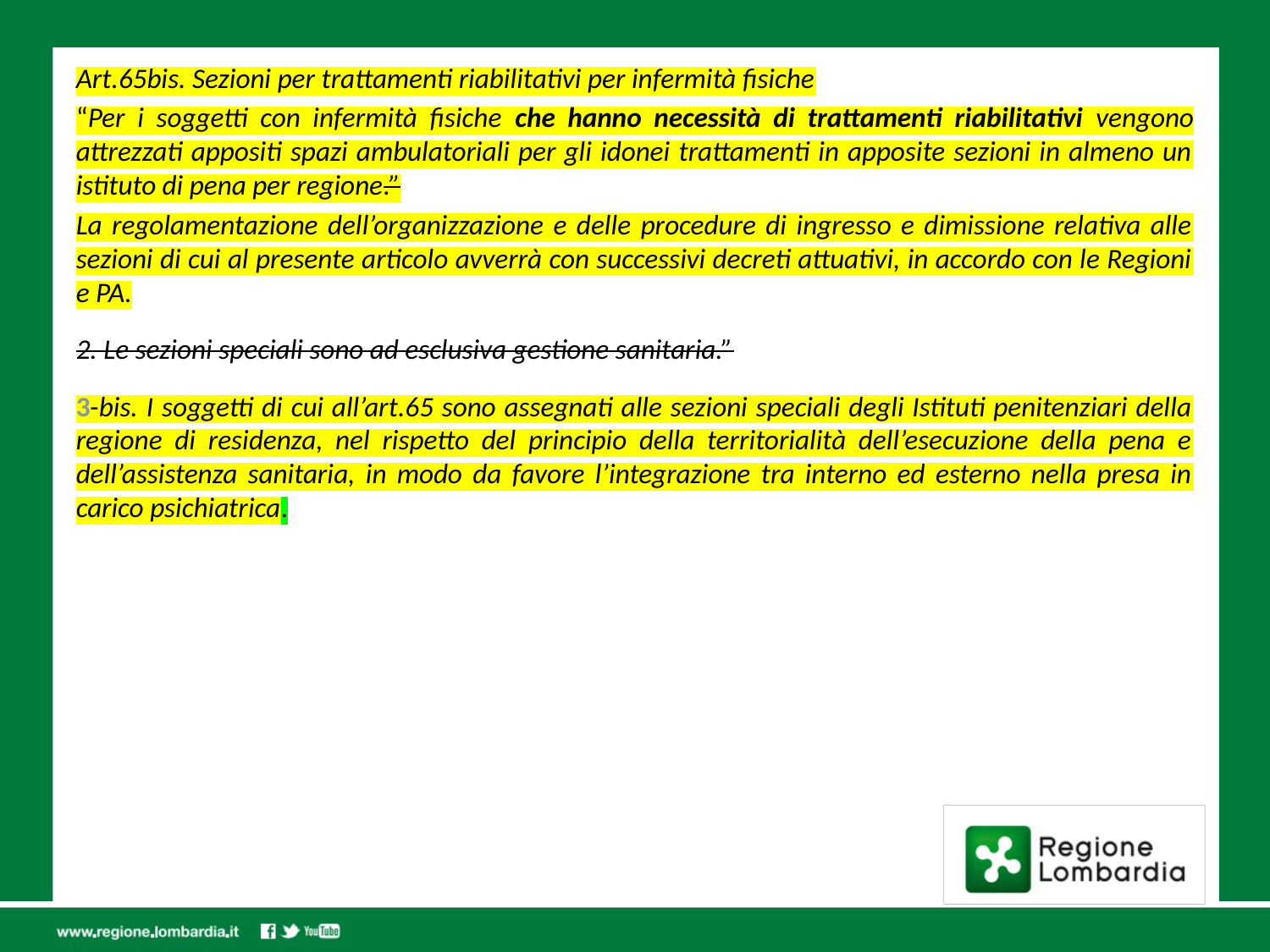

Art.65bis. Sezioni per trattamenti riabilitativi per infermità fisiche
“Per i soggetti con infermità fisiche che hanno necessità di trattamenti riabilitativi vengono attrezzati appositi spazi ambulatoriali per gli idonei trattamenti in apposite sezioni in almeno un istituto di pena per regione.”
La regolamentazione dell’organizzazione e delle procedure di ingresso e dimissione relativa alle sezioni di cui al presente articolo avverrà con successivi decreti attuativi, in accordo con le Regioni e PA.
2. Le sezioni speciali sono ad esclusiva gestione sanitaria.”
3-bis. I soggetti di cui all’art.65 sono assegnati alle sezioni speciali degli Istituti penitenziari della regione di residenza, nel rispetto del principio della territorialità dell’esecuzione della pena e dell’assistenza sanitaria, in modo da favore l’integrazione tra interno ed esterno nella presa in carico psichiatrica.